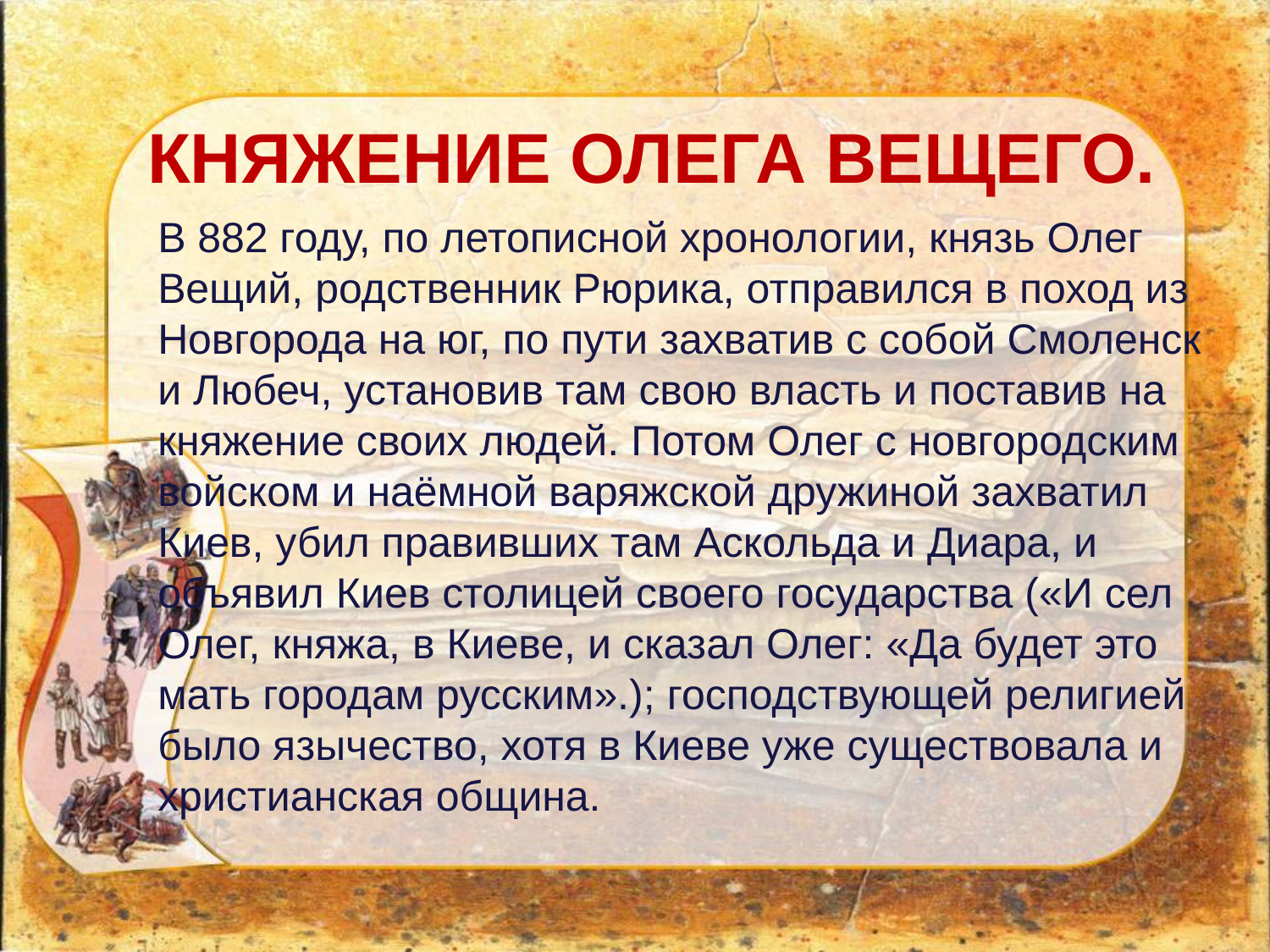

# Княжение Олега Вещего.
В 882 году, по летописной хронологии, князь Олег Вещий, родственник Рюрика, отправился в поход из Новгорода на юг, по пути захватив с собой Смоленск  и Любеч, установив там свою власть и поставив на княжение своих людей. Потом Олег с новгородским войском и наёмной варяжской дружиной захватил Киев, убил правивших там Аскольда и Диара, и объявил Киев столицей своего государства («И сел Олег, княжа, в Киеве, и сказал Олег: «Да будет это мать городам русским».); господствующей религией было язычество, хотя в Киеве уже существовала и христианская община.